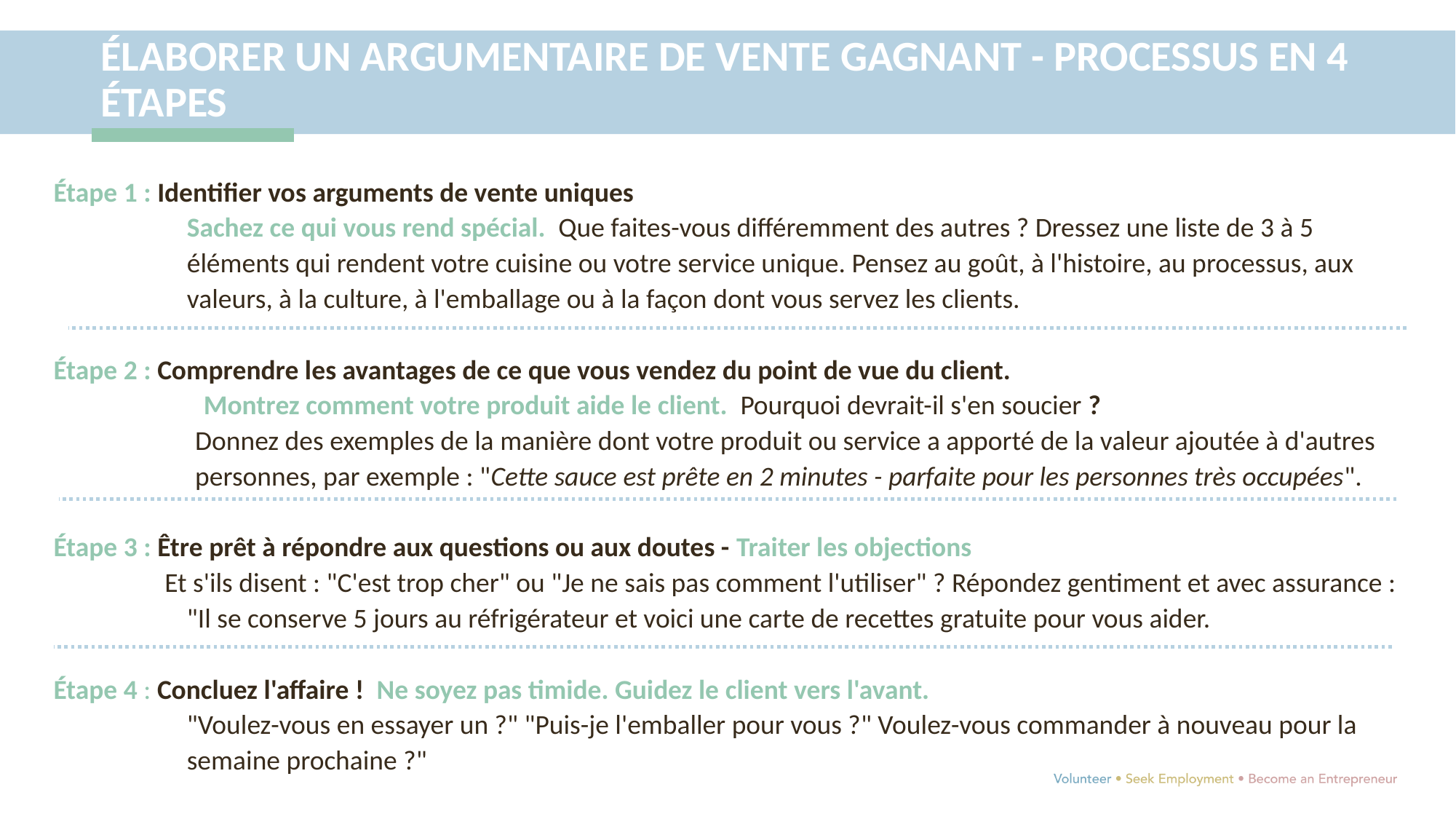

ÉLABORER UN ARGUMENTAIRE DE VENTE GAGNANT - PROCESSUS EN 4 ÉTAPES
Étape 1 : Identifier vos arguments de vente uniques
	Sachez ce qui vous rend spécial.  Que faites-vous différemment des autres ? Dressez une liste de 3 à 5 éléments qui rendent votre cuisine ou votre service unique. Pensez au goût, à l'histoire, au processus, aux valeurs, à la culture, à l'emballage ou à la façon dont vous servez les clients.

Étape 2 : Comprendre les avantages de ce que vous vendez du point de vue du client.
	Montrez comment votre produit aide le client.  Pourquoi devrait-il s'en soucier ?
Donnez des exemples de la manière dont votre produit ou service a apporté de la valeur ajoutée à d'autres personnes, par exemple : "Cette sauce est prête en 2 minutes - parfaite pour les personnes très occupées".

Étape 3 : Être prêt à répondre aux questions ou aux doutes - Traiter les objections
                  Et s'ils disent : "C'est trop cher" ou "Je ne sais pas comment l'utiliser" ? Répondez gentiment et avec assurance : "Il se conserve 5 jours au réfrigérateur et voici une carte de recettes gratuite pour vous aider.

Étape 4 : Concluez l'affaire !  Ne soyez pas timide. Guidez le client vers l'avant.
	"Voulez-vous en essayer un ?" "Puis-je l'emballer pour vous ?" Voulez-vous commander à nouveau pour la semaine prochaine ?"